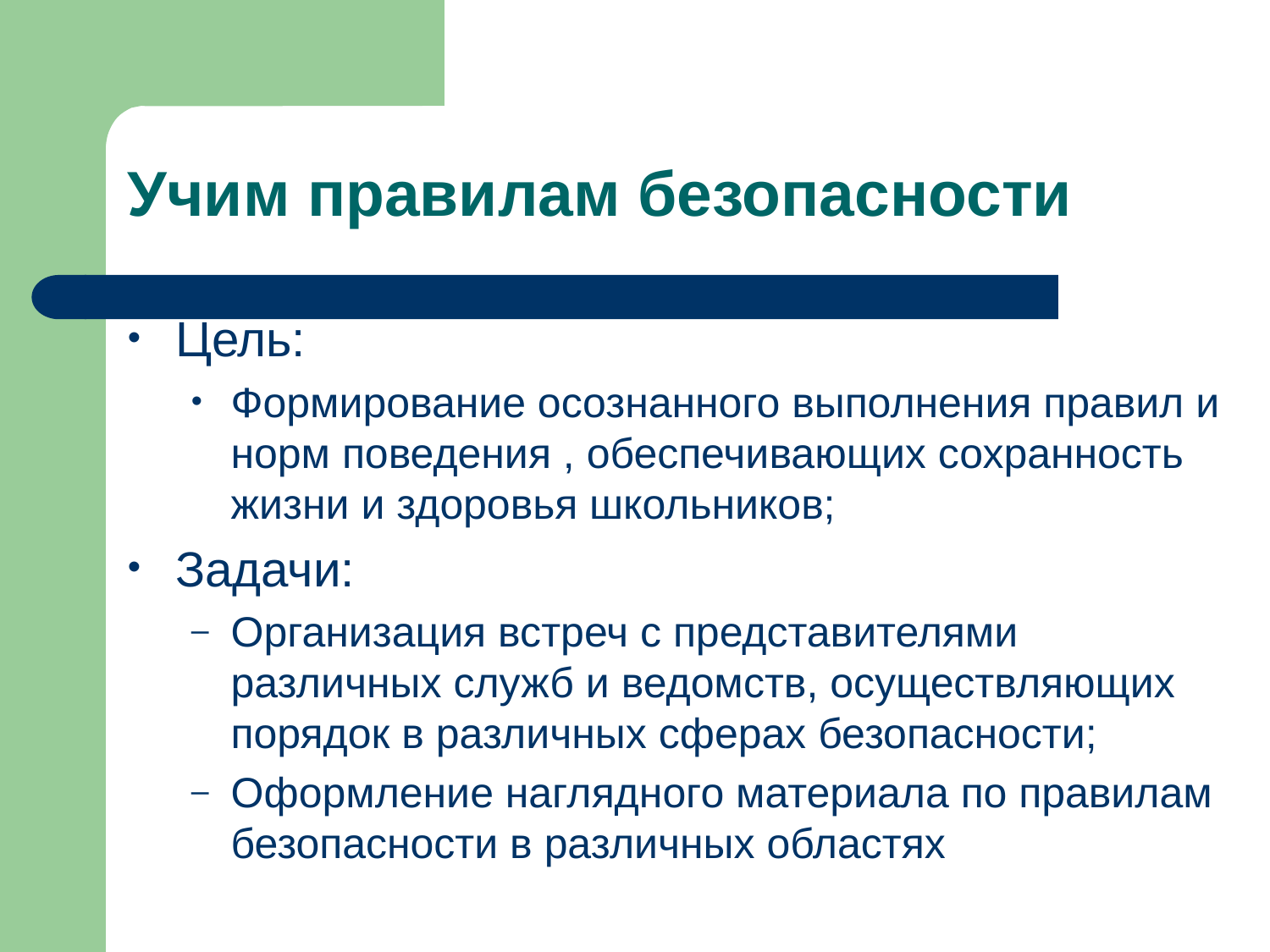

Учим правилам безопасности

Цель:
Формирование осознанного выполнения правил и норм поведения , обеспечивающих сохранность  жизни и здоровья школьников;
Задачи:
Организация встреч с представителями различных служб и ведомств, осуществляющих порядок в различных сферах безопасности;
Оформление наглядного материала по правилам безопасности в различных областях